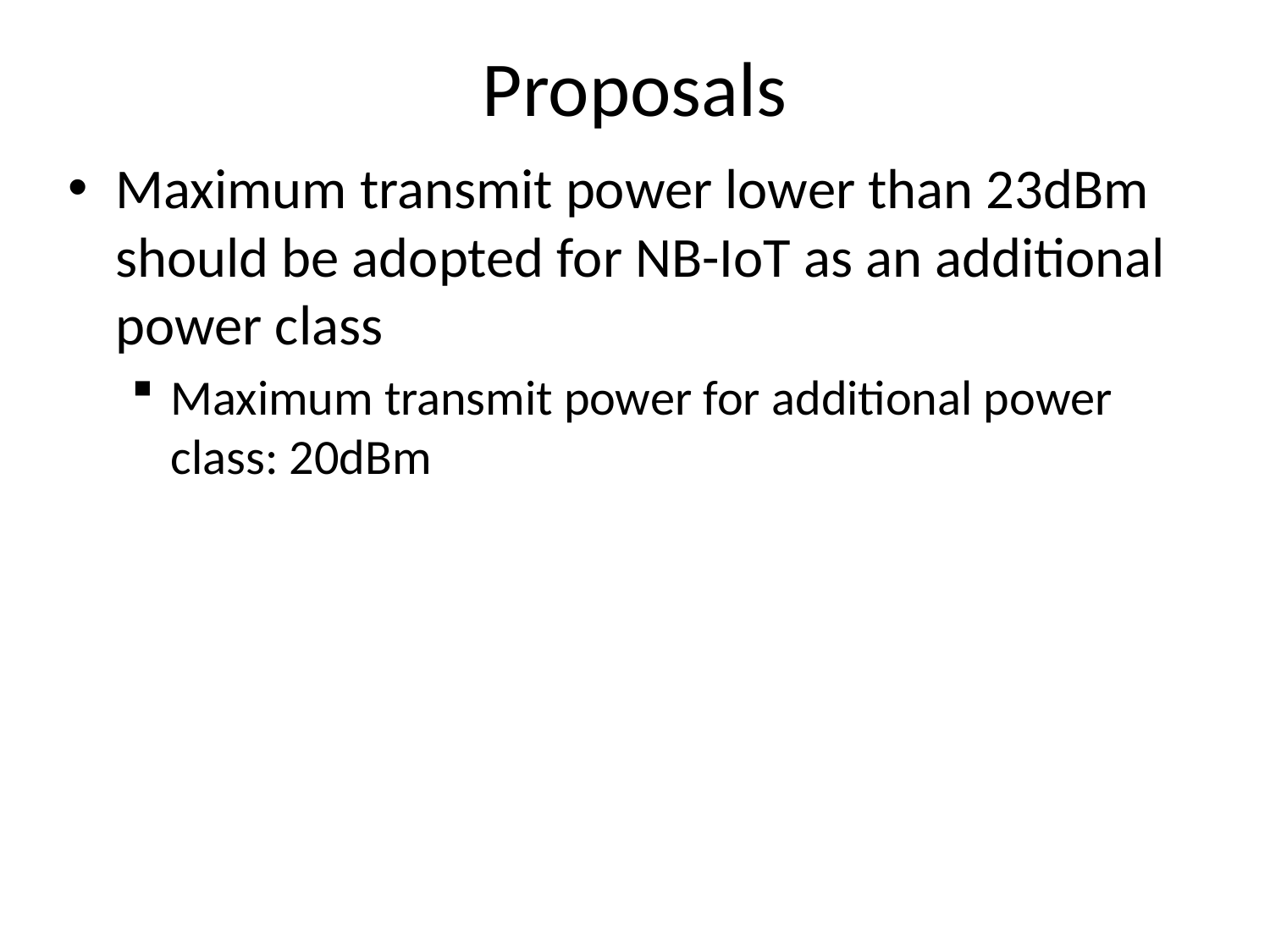

# Proposals
Maximum transmit power lower than 23dBm should be adopted for NB-IoT as an additional power class
Maximum transmit power for additional power class: 20dBm